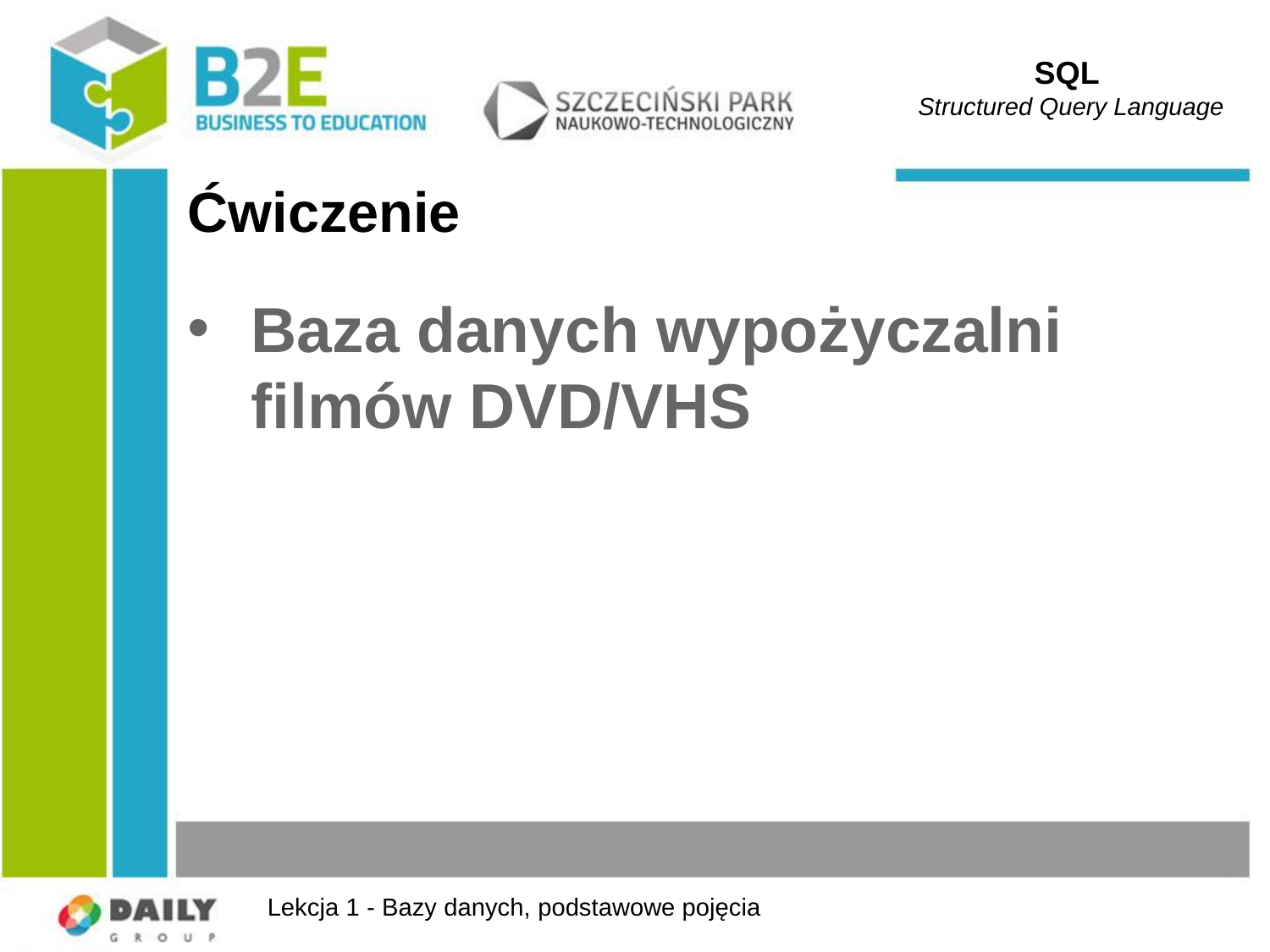

SQL
Structured Query Language
# Ćwiczenie
Baza danych wypożyczalni filmów DVD/VHS
Lekcja 1 - Bazy danych, podstawowe pojęcia